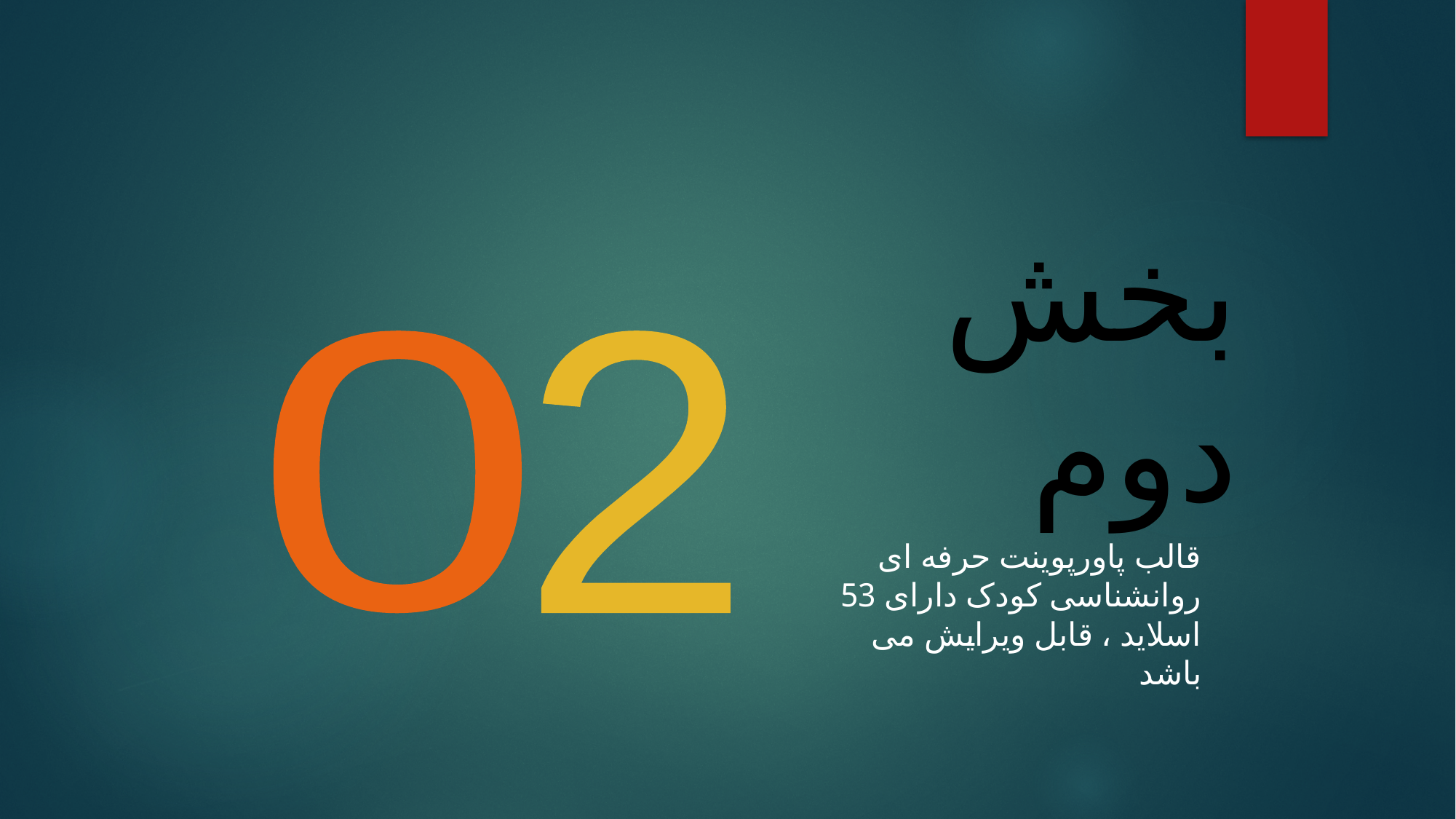

# بخش دوم
2
0
قالب پاورپوينت حرفه ای روانشناسی کودک دارای 53 اسلاید ، قابل ویرایش می باشد